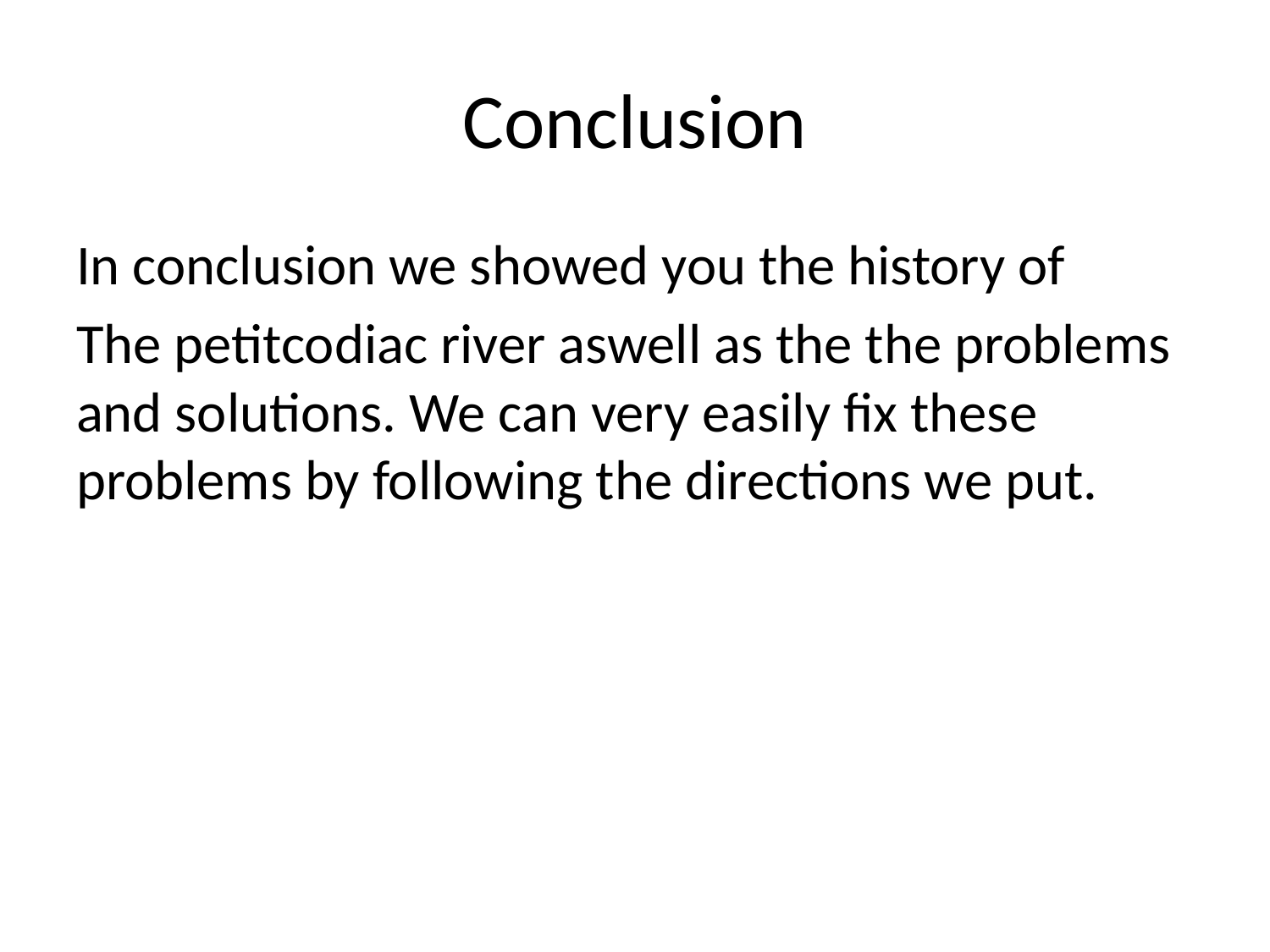

# Conclusion
In conclusion we showed you the history of
The petitcodiac river aswell as the the problems and solutions. We can very easily fix these problems by following the directions we put.